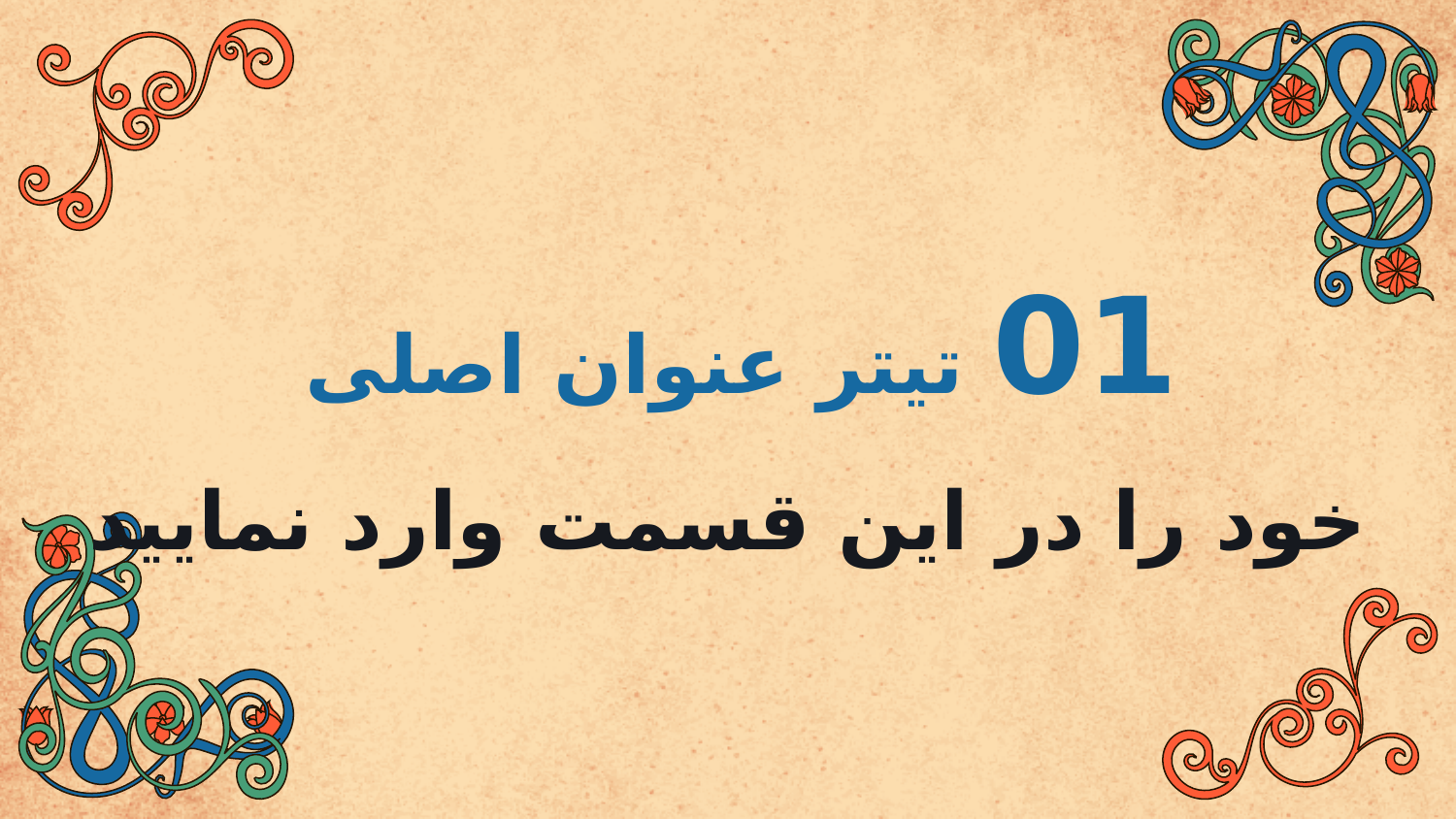

01 تیتر عنوان اصلی
خود را در این قسمت وارد نمایید